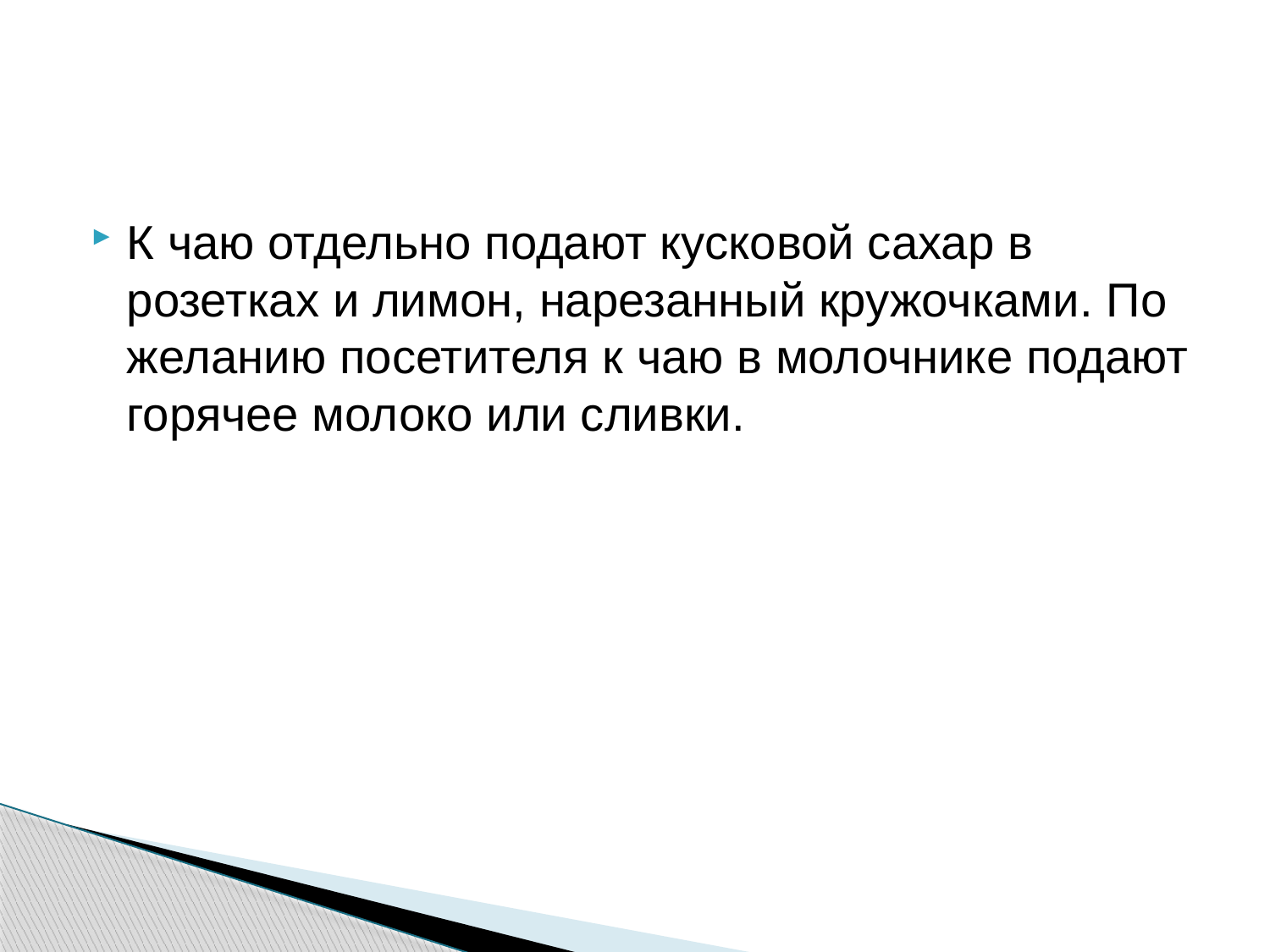

#
К чаю отдельно подают кусковой сахар в розетках и лимон, нарезанный кружочками. По желанию посетителя к чаю в молочнике подают горячее молоко или сливки.